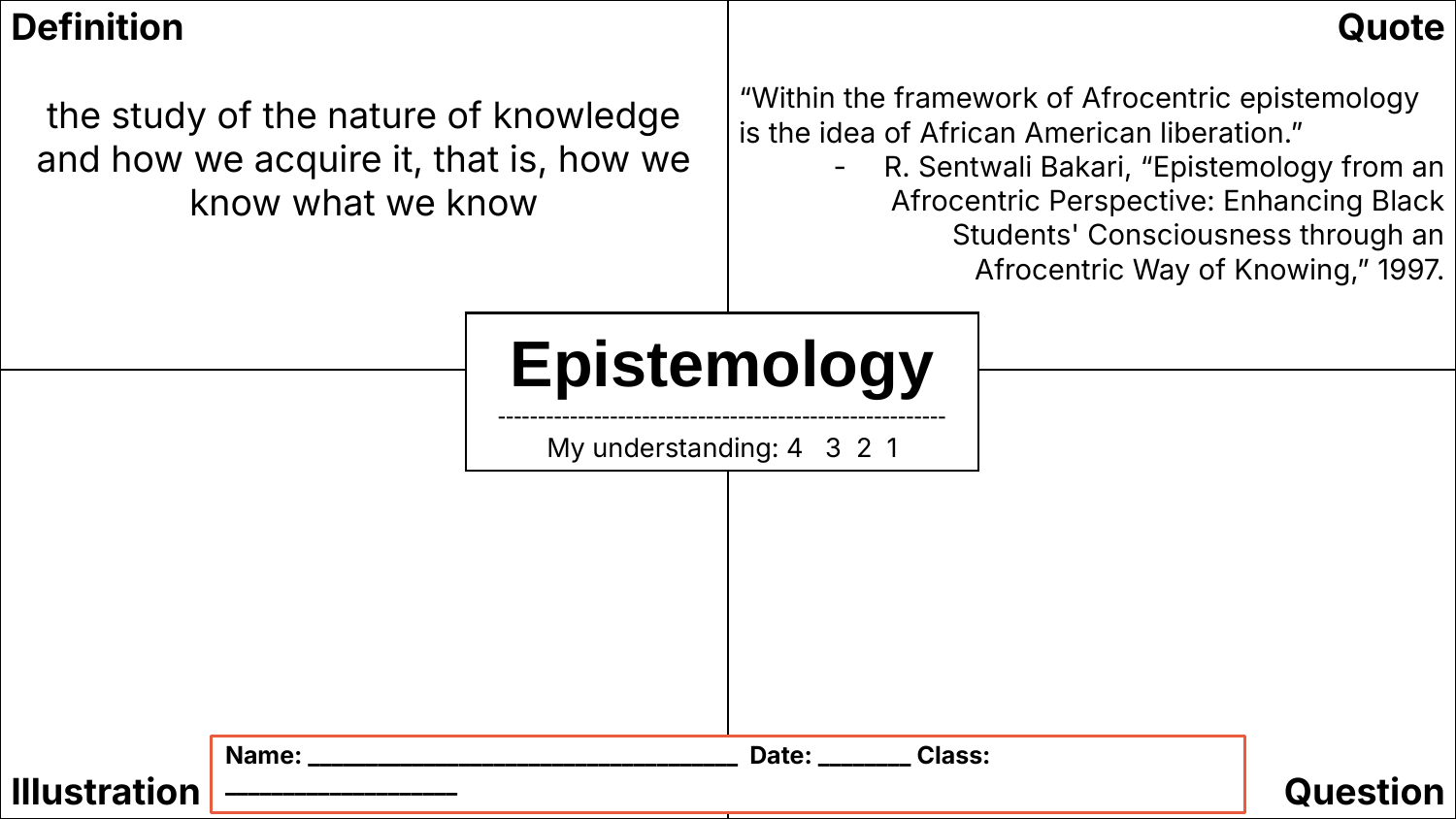

| Definition the study of the nature of knowledge and how we acquire it, that is, how we know what we know | Quote “Within the framework of Afrocentric epistemology is the idea of African American liberation.” R. Sentwali Bakari, “Epistemology from an Afrocentric Perspective: Enhancing Black Students' Consciousness through an Afrocentric Way of Knowing,” 1997. |
| --- | --- |
| Illustration | Question |
Epistemology
--------------------------------------------------------
My understanding: 4   3  2  1
Name: _____________________________________  Date: ________ Class: ____________________